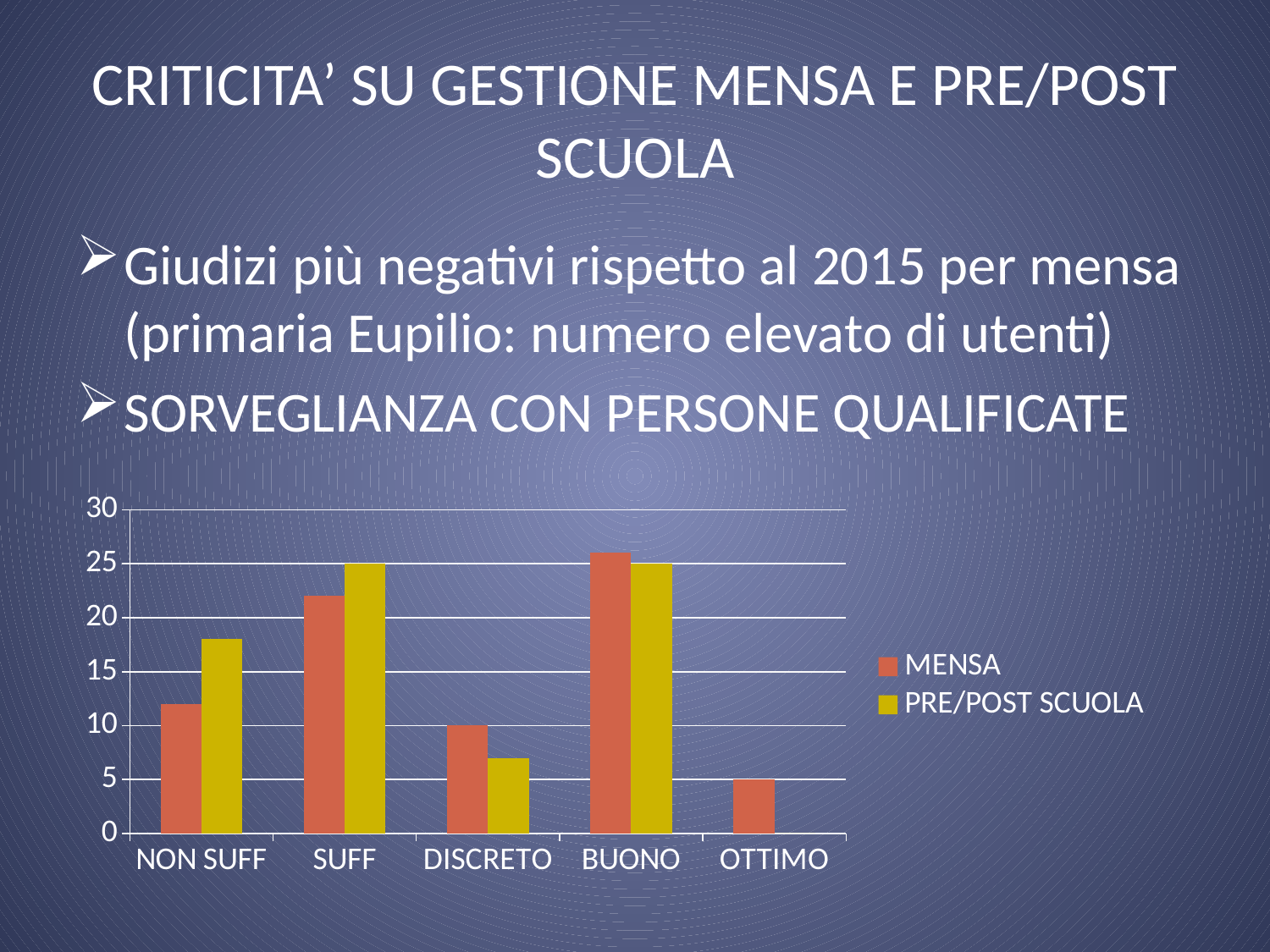

# CRITICITA’ SU GESTIONE MENSA E PRE/POST SCUOLA
Giudizi più negativi rispetto al 2015 per mensa (primaria Eupilio: numero elevato di utenti)
SORVEGLIANZA CON PERSONE QUALIFICATE

### Chart

| Category | MENSA | PRE/POST SCUOLA |
|---|---|---|
| NON SUFF | 12.0 | 18.0 |
| SUFF | 22.0 | 25.0 |
| DISCRETO | 10.0 | 7.0 |
| BUONO | 26.0 | 25.0 |
| OTTIMO | 5.0 | 0.0 |